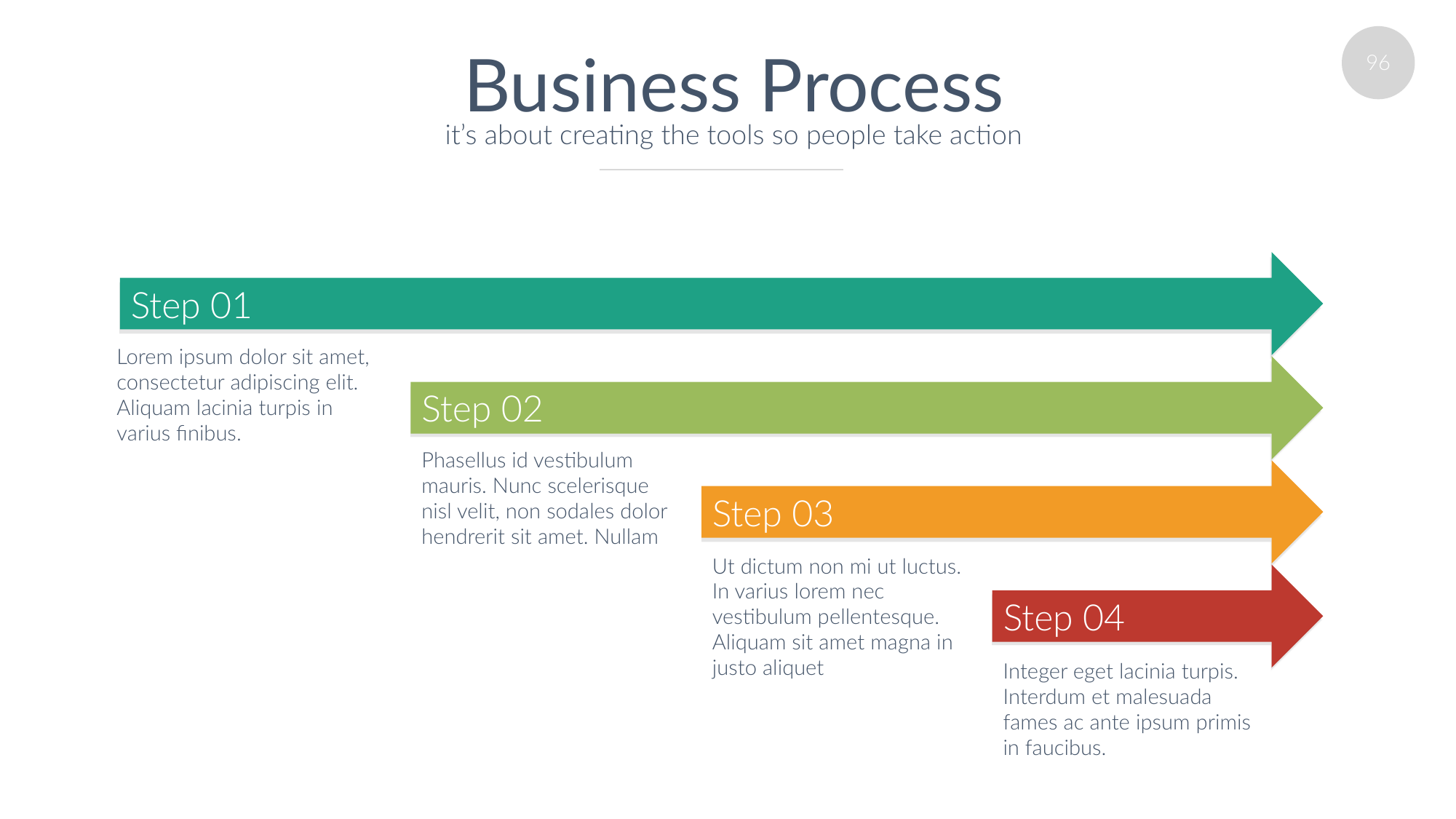

# Business Process
it’s about creating the tools so people take action

Step 01
Lorem ipsum dolor sit amet, consectetur adipiscing elit. Aliquam lacinia turpis in varius finibus.
Step 02
Phasellus id vestibulum mauris. Nunc scelerisque nisl velit, non sodales dolor hendrerit sit amet. Nullam
Step 03
Ut dictum non mi ut luctus. In varius lorem nec vestibulum pellentesque. Aliquam sit amet magna in justo aliquet
Step 04
Integer eget lacinia turpis. Interdum et malesuada fames ac ante ipsum primis in faucibus.